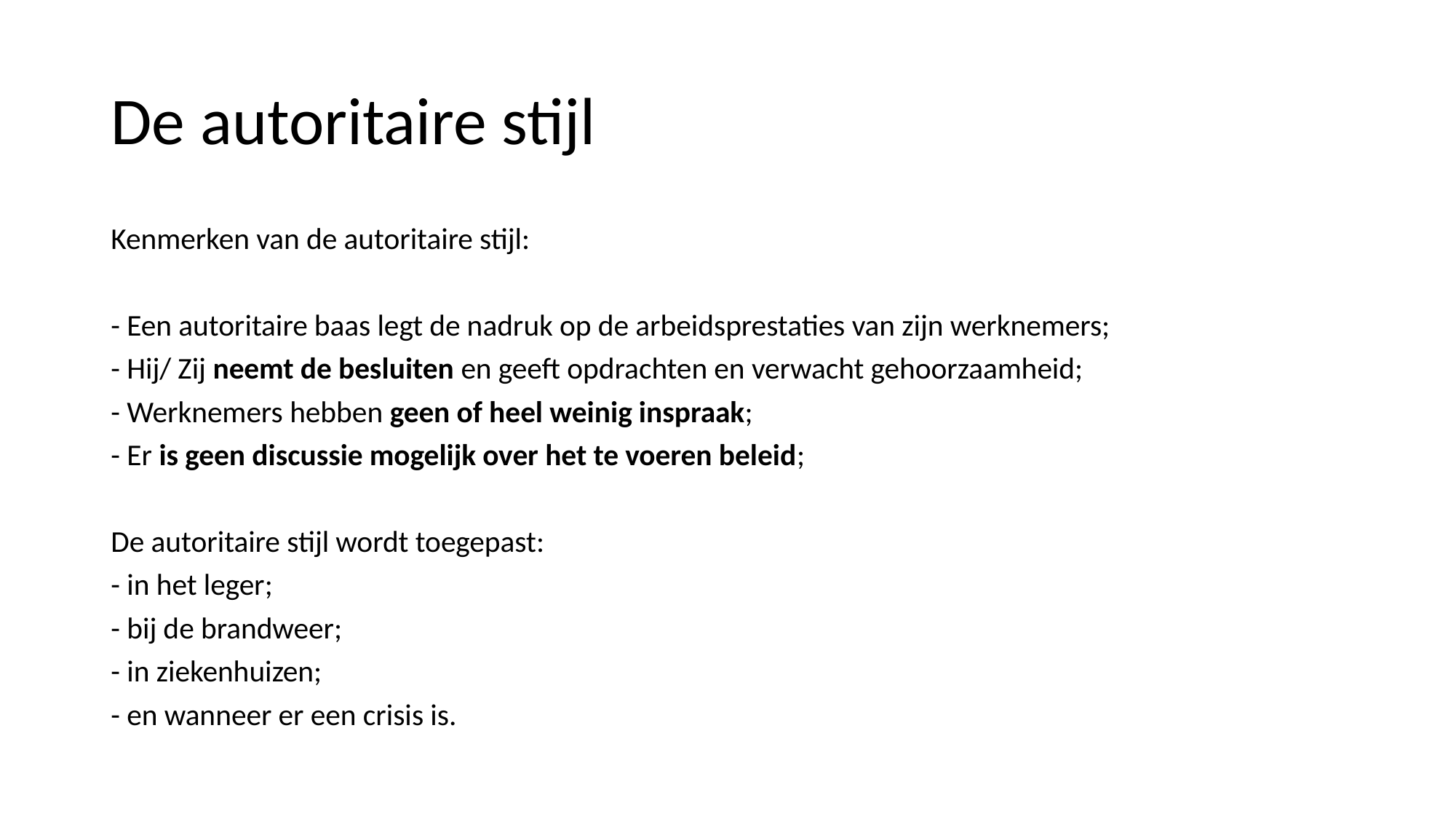

# De autoritaire stijl
Kenmerken van de autoritaire stijl:

- Een autoritaire baas legt de nadruk op de arbeidsprestaties van zijn werknemers;
- Hij/ Zij neemt de besluiten en geeft opdrachten en verwacht gehoorzaamheid;
- Werknemers hebben geen of heel weinig inspraak;
- Er is geen discussie mogelijk over het te voeren beleid;

De autoritaire stijl wordt toegepast:
- in het leger;
- bij de brandweer;
- in ziekenhuizen;
- en wanneer er een crisis is.